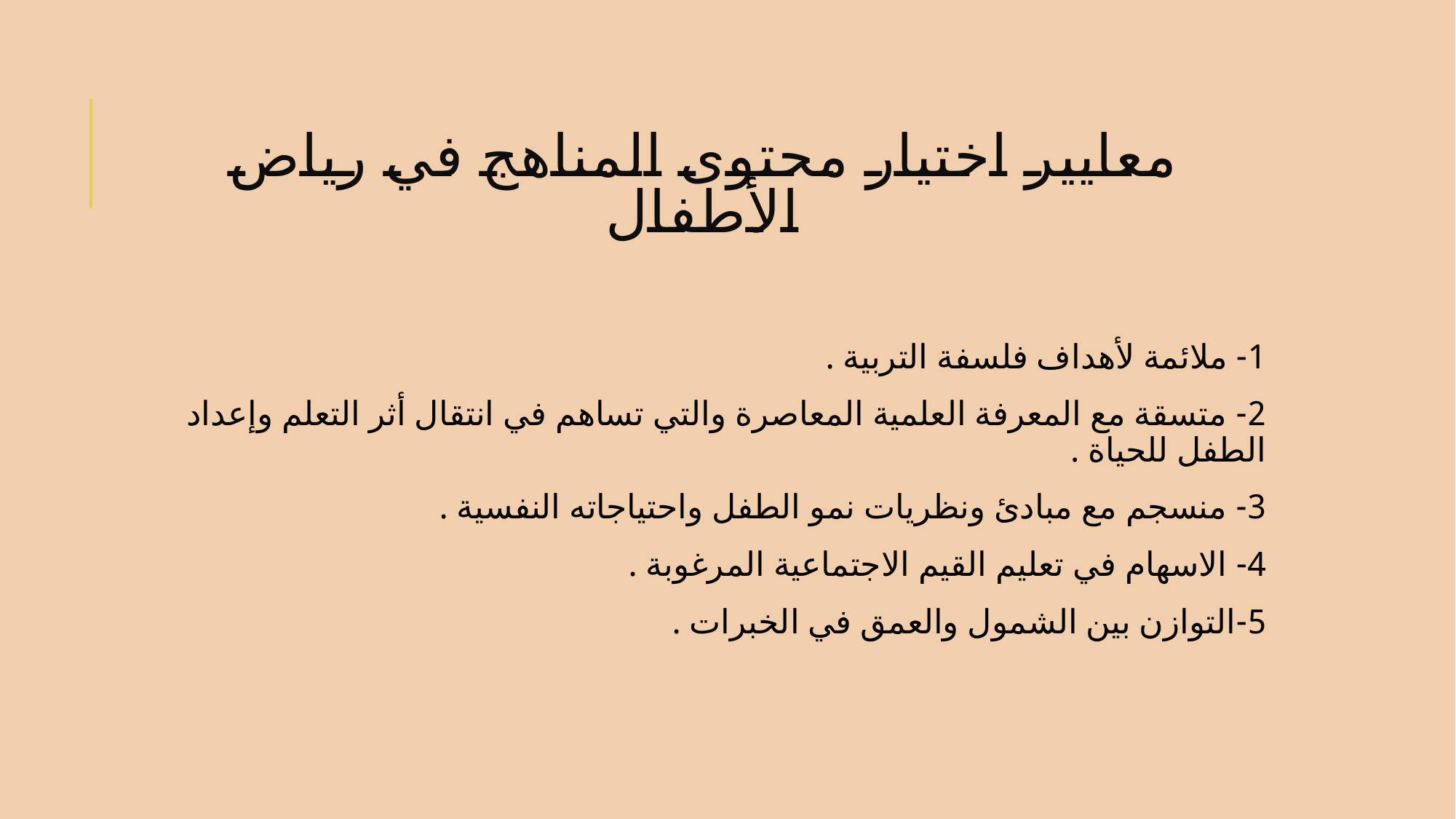

# معايير اختيار محتوى المناهج في رياض الأطفال

1- ملائمة لأهداف فلسفة التربية .
2- متسقة مع المعرفة العلمية المعاصرة والتي تساهم في انتقال أثر التعلم وإعداد الطفل للحياة .
3- منسجم مع مبادئ ونظريات نمو الطفل واحتياجاته النفسية .
4- الاسهام في تعليم القيم الاجتماعية المرغوبة .
5-التوازن بين الشمول والعمق في الخبرات .